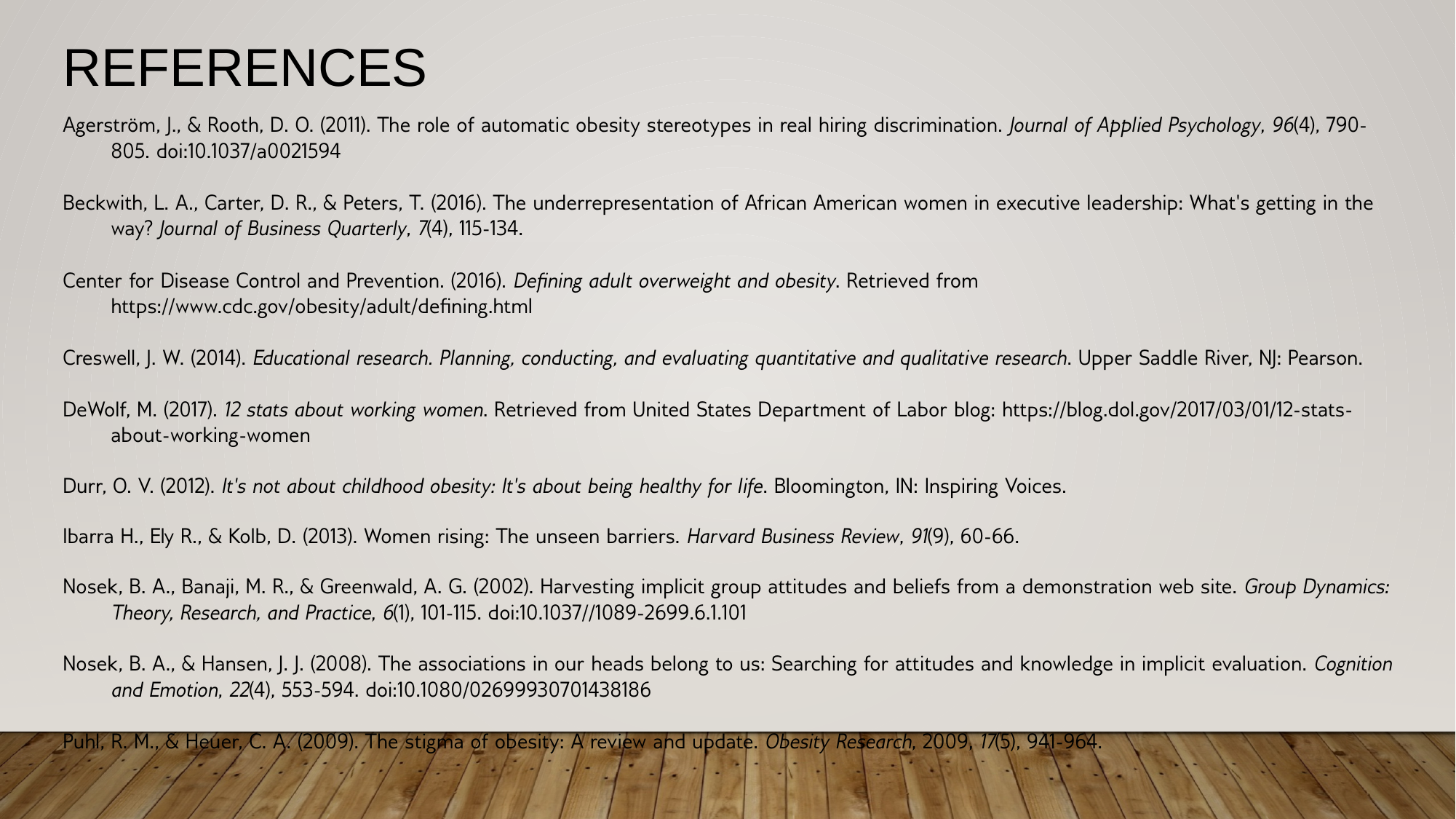

REFERENCES
Agerström, J., & Rooth, D. O. (2011). The role of automatic obesity stereotypes in real hiring discrimination. Journal of Applied Psychology, 96(4), 790-805. doi:10.1037/a0021594

Beckwith, L. A., Carter, D. R., & Peters, T. (2016). The underrepresentation of African American women in executive leadership: What's getting in the way? Journal of Business Quarterly, 7(4), 115-134.

Center for Disease Control and Prevention. (2016). Defining adult overweight and obesity. Retrieved from https://www.cdc.gov/obesity/adult/defining.html

Creswell, J. W. (2014). Educational research. Planning, conducting, and evaluating quantitative and qualitative research. Upper Saddle River, NJ: Pearson.

DeWolf, M. (2017). 12 stats about working women. Retrieved from United States Department of Labor blog: https://blog.dol.gov/2017/03/01/12-stats-about-working-women

Durr, O. V. (2012). It's not about childhood obesity: It's about being healthy for life. Bloomington, IN: Inspiring Voices.

Ibarra H., Ely R., & Kolb, D. (2013). Women rising: The unseen barriers. Harvard Business Review, 91(9), 60-66.

Nosek, B. A., Banaji, M. R., & Greenwald, A. G. (2002). Harvesting implicit group attitudes and beliefs from a demonstration web site. Group Dynamics: Theory, Research, and Practice, 6(1), 101-115. doi:10.1037//1089-2699.6.1.101

Nosek, B. A., & Hansen, J. J. (2008). The associations in our heads belong to us: Searching for attitudes and knowledge in implicit evaluation. Cognition and Emotion, 22(4), 553-594. doi:10.1080/02699930701438186

Puhl, R. M., & Heuer, C. A. (2009). The stigma of obesity: A review and update. Obesity Research, 2009, 17(5), 941-964.